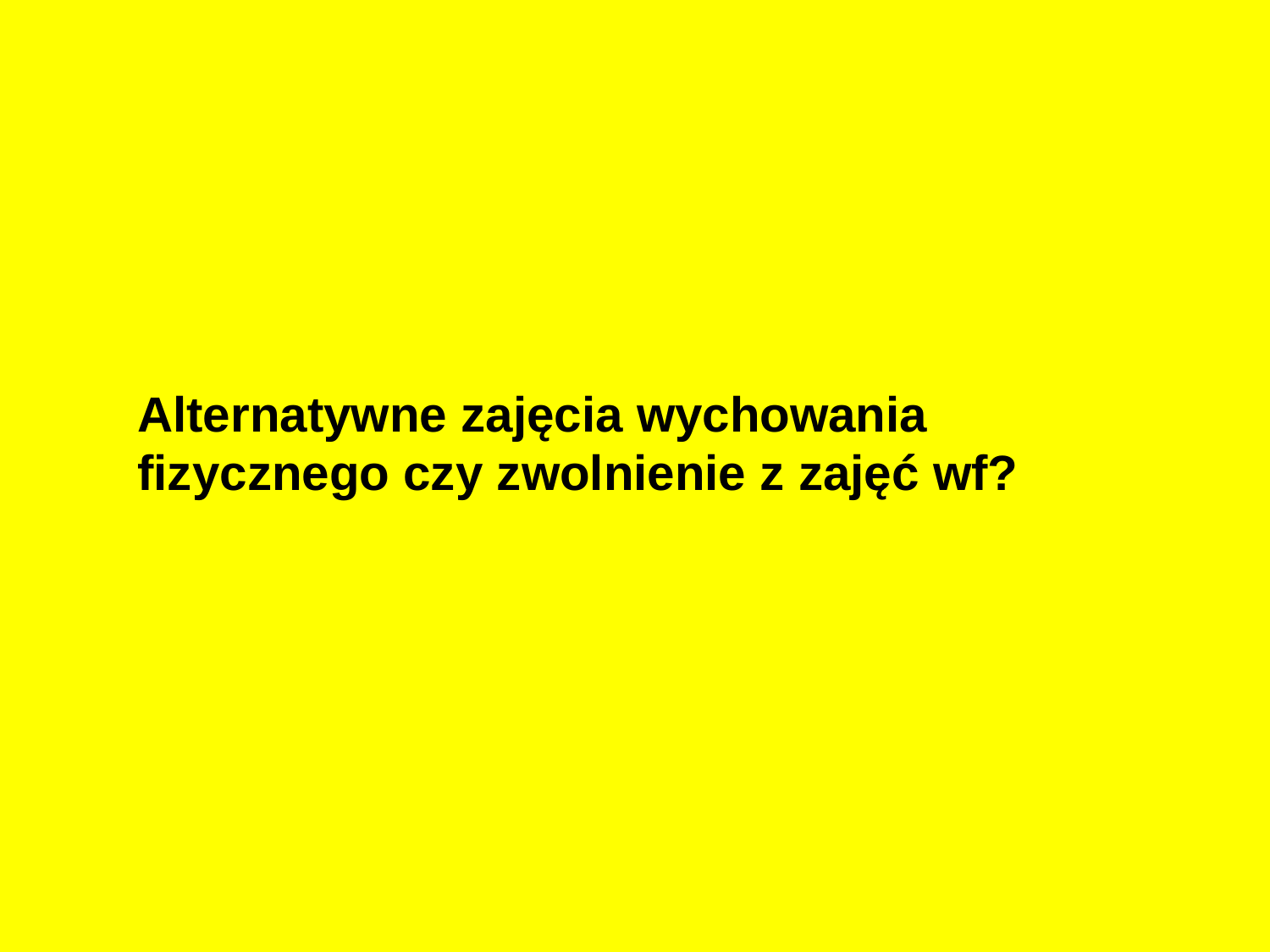

Alternatywne zajęcia wychowania fizycznego czy zwolnienie z zajęć wf?